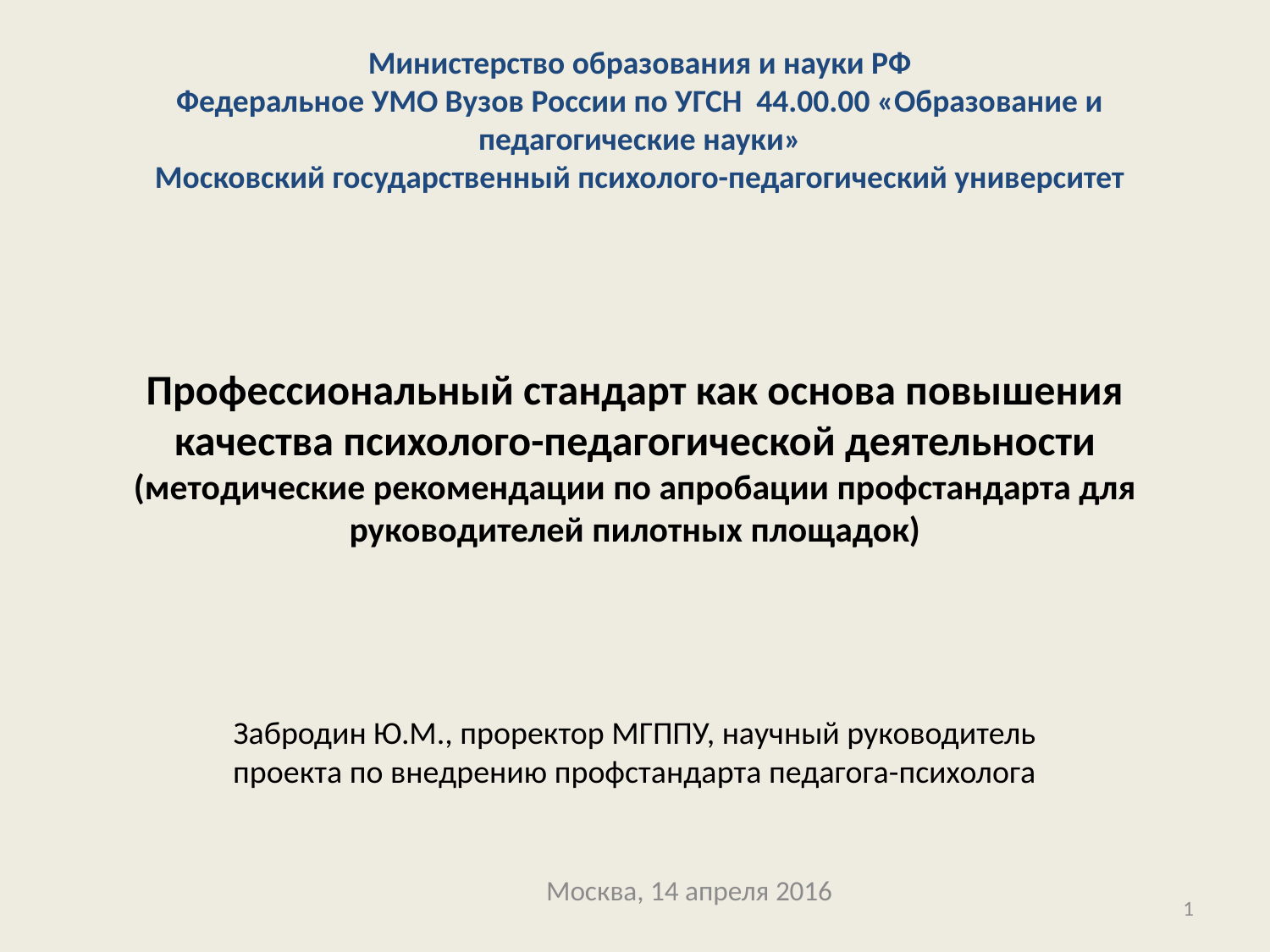

Министерство образования и науки РФ
Федеральное УМО Вузов России по УГСН  44.00.00 «Образование и педагогические науки»
Московский государственный психолого-педагогический университет
# Профессиональный стандарт как основа повышения качества психолого-педагогической деятельности (методические рекомендации по апробации профстандарта для руководителей пилотных площадок)
Забродин Ю.М., проректор МГППУ, научный руководитель проекта по внедрению профстандарта педагога-психолога
Москва, 14 апреля 2016
1